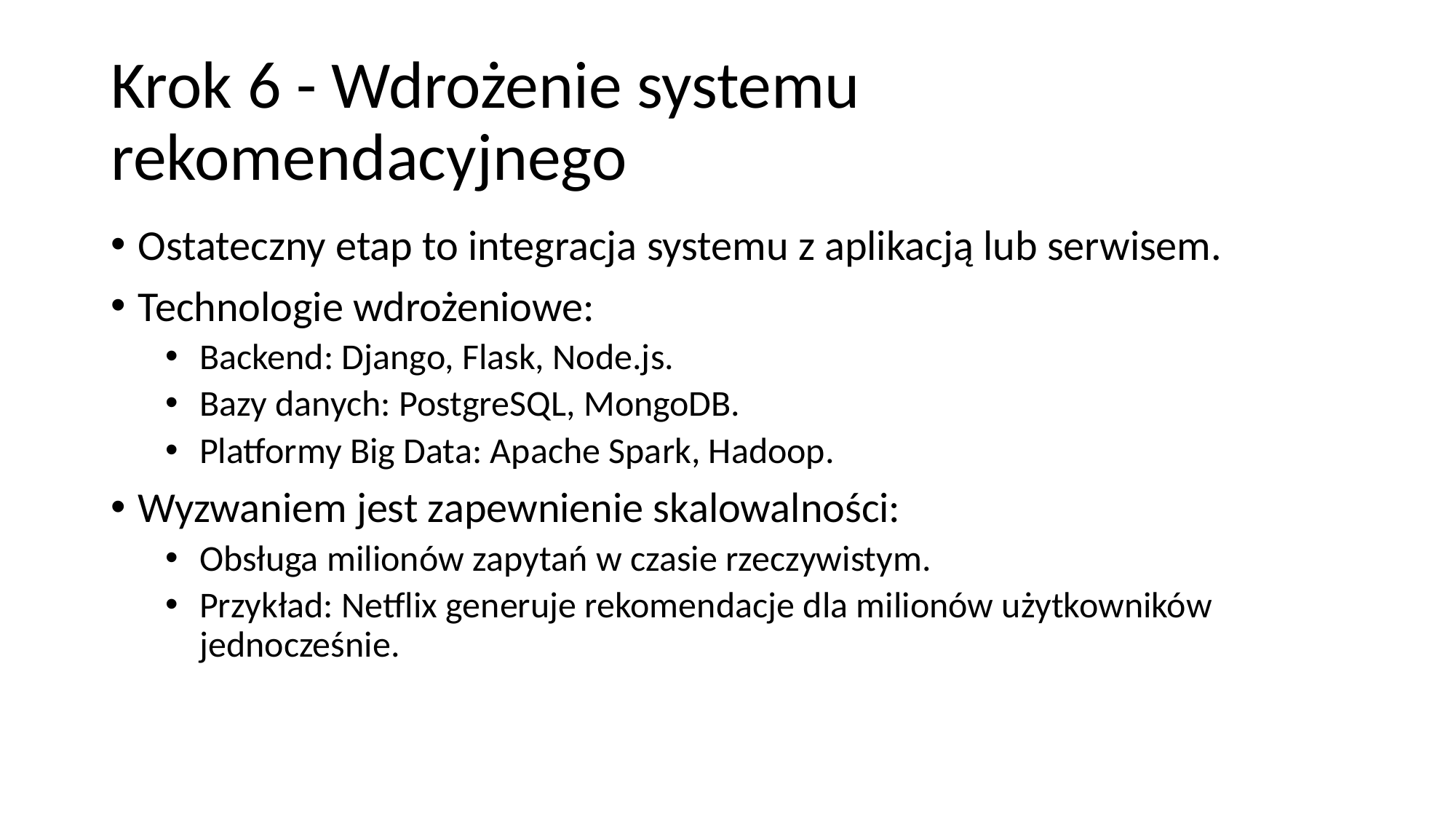

# Krok 6 - Wdrożenie systemu rekomendacyjnego
Ostateczny etap to integracja systemu z aplikacją lub serwisem.
Technologie wdrożeniowe:
Backend: Django, Flask, Node.js.
Bazy danych: PostgreSQL, MongoDB.
Platformy Big Data: Apache Spark, Hadoop.
Wyzwaniem jest zapewnienie skalowalności:
Obsługa milionów zapytań w czasie rzeczywistym.
Przykład: Netflix generuje rekomendacje dla milionów użytkowników jednocześnie.